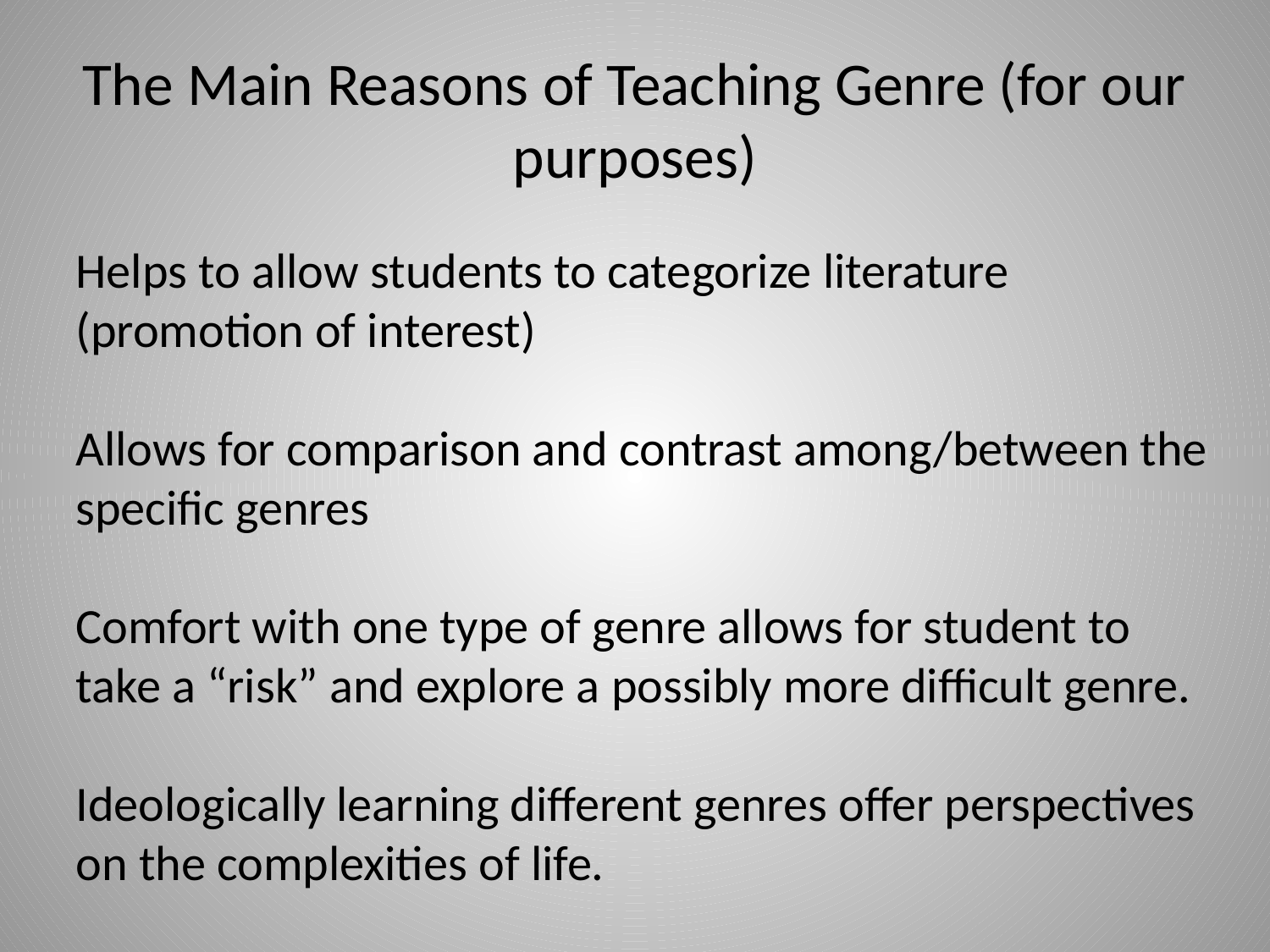

# The Main Reasons of Teaching Genre (for our purposes)
Helps to allow students to categorize literature (promotion of interest)

Allows for comparison and contrast among/between the specific genres

Comfort with one type of genre allows for student to take a “risk” and explore a possibly more difficult genre.

Ideologically learning different genres offer perspectives on the complexities of life.